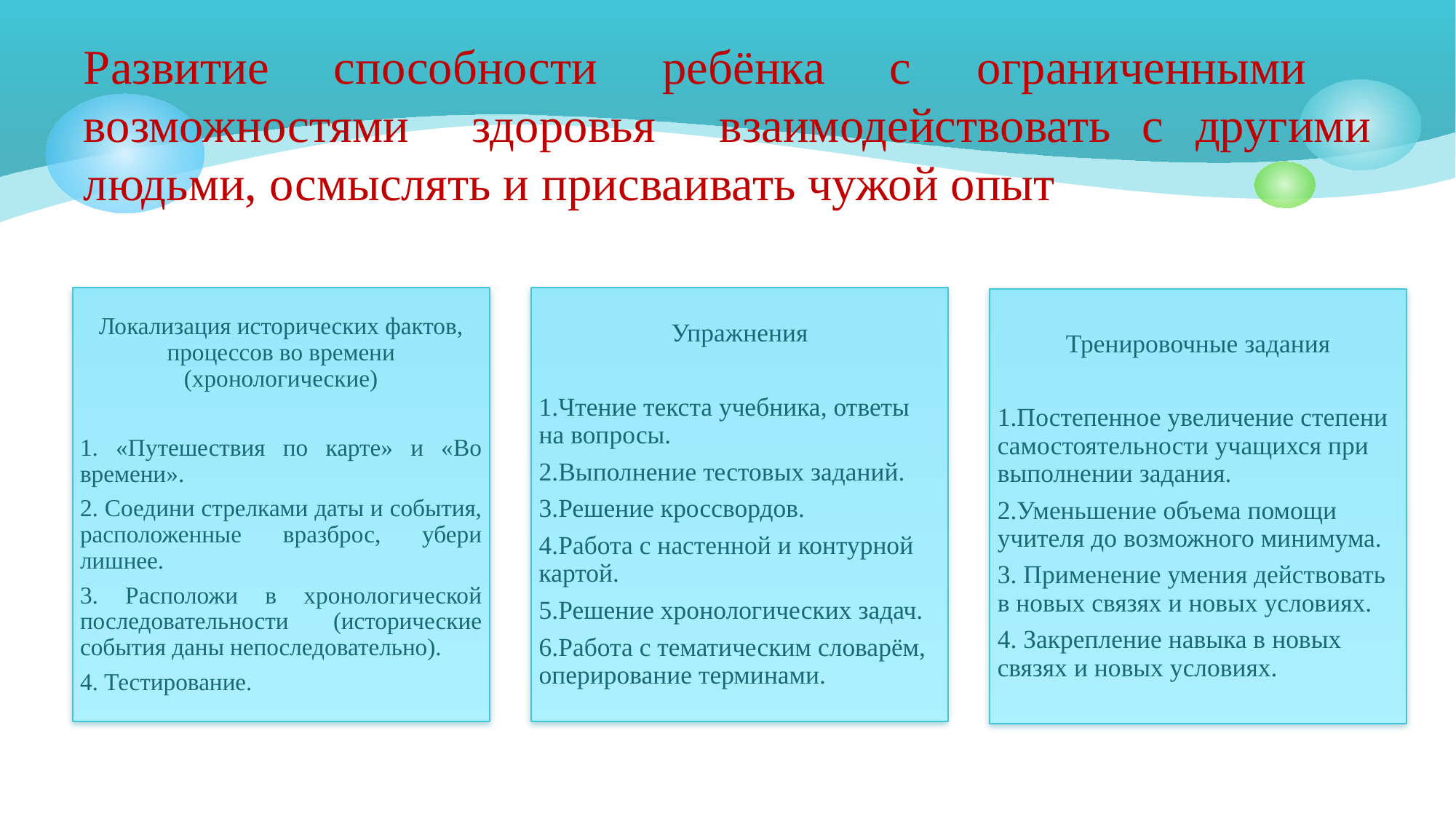

Развитие способности ребёнка с ограниченными  возможностями  здоровья  взаимодействовать с другими людьми, осмыслять и присваивать чужой опыт
Локализация исторических фактов, процессов во времени (хронологические)

1. «Путешествия по карте» и «Во времени».
2. Соедини стрелками даты и события, расположенные вразброс, убери лишнее.
3. Расположи в хронологической последовательности (исторические события даны непоследовательно).
4. Тестирование.
Упражнения

1.Чтение текста учебника, ответы на вопросы.
2.Выполнение тестовых заданий.
3.Решение кроссвордов.
4.Работа с настенной и контурной картой.
5.Решение хронологических задач.
6.Работа с тематическим словарём, оперирование терминами.
Тренировочные задания

1.Постепенное увеличение степени самостоятельности учащихся при выполнении задания.
2.Уменьшение объема помощи учителя до возможного минимума.
3. Применение умения действовать в новых связях и новых условиях.
4. Закрепление навыка в новых связях и новых условиях.